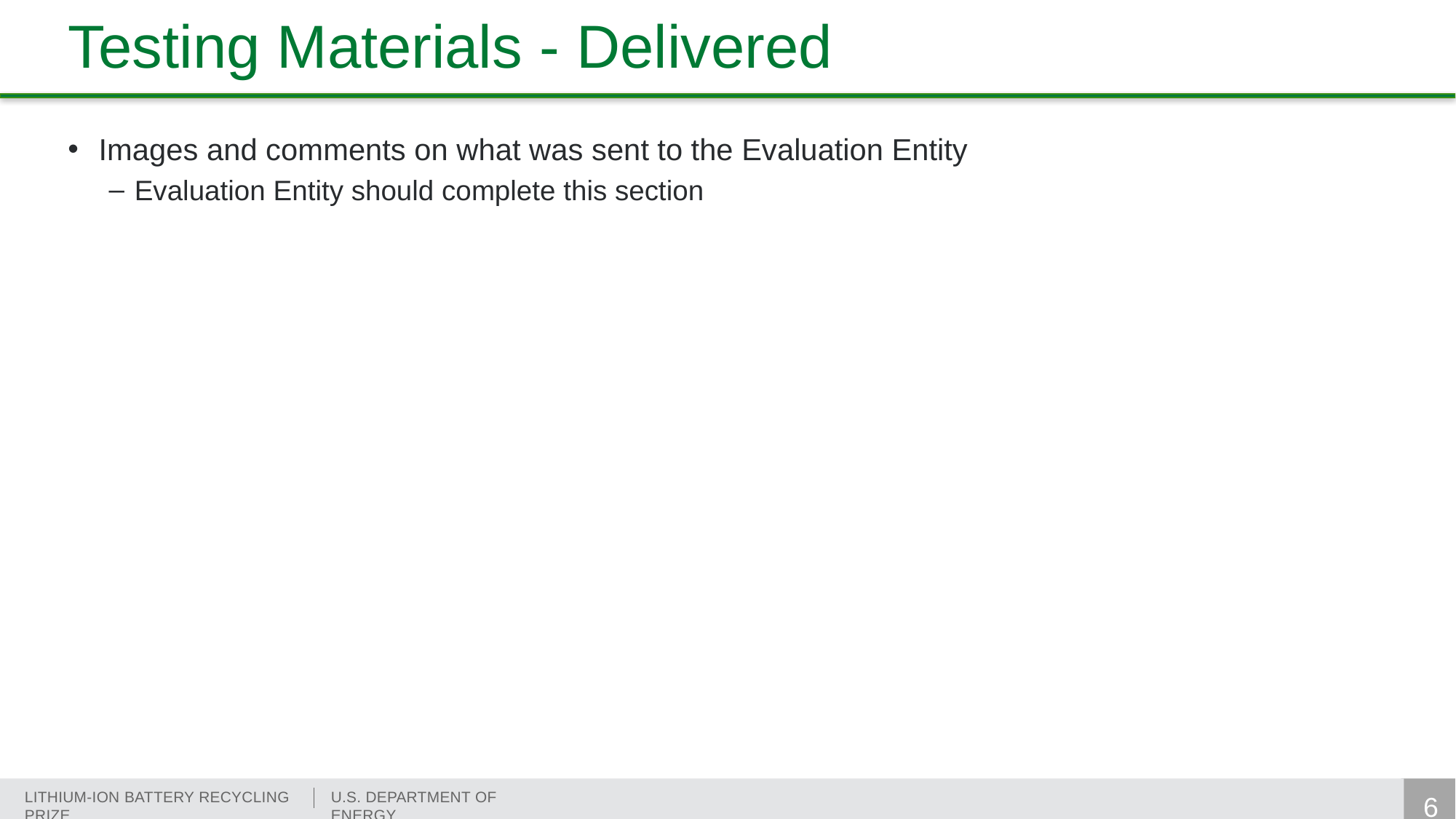

# Testing Materials - Delivered
Images and comments on what was sent to the Evaluation Entity
Evaluation Entity should complete this section
6